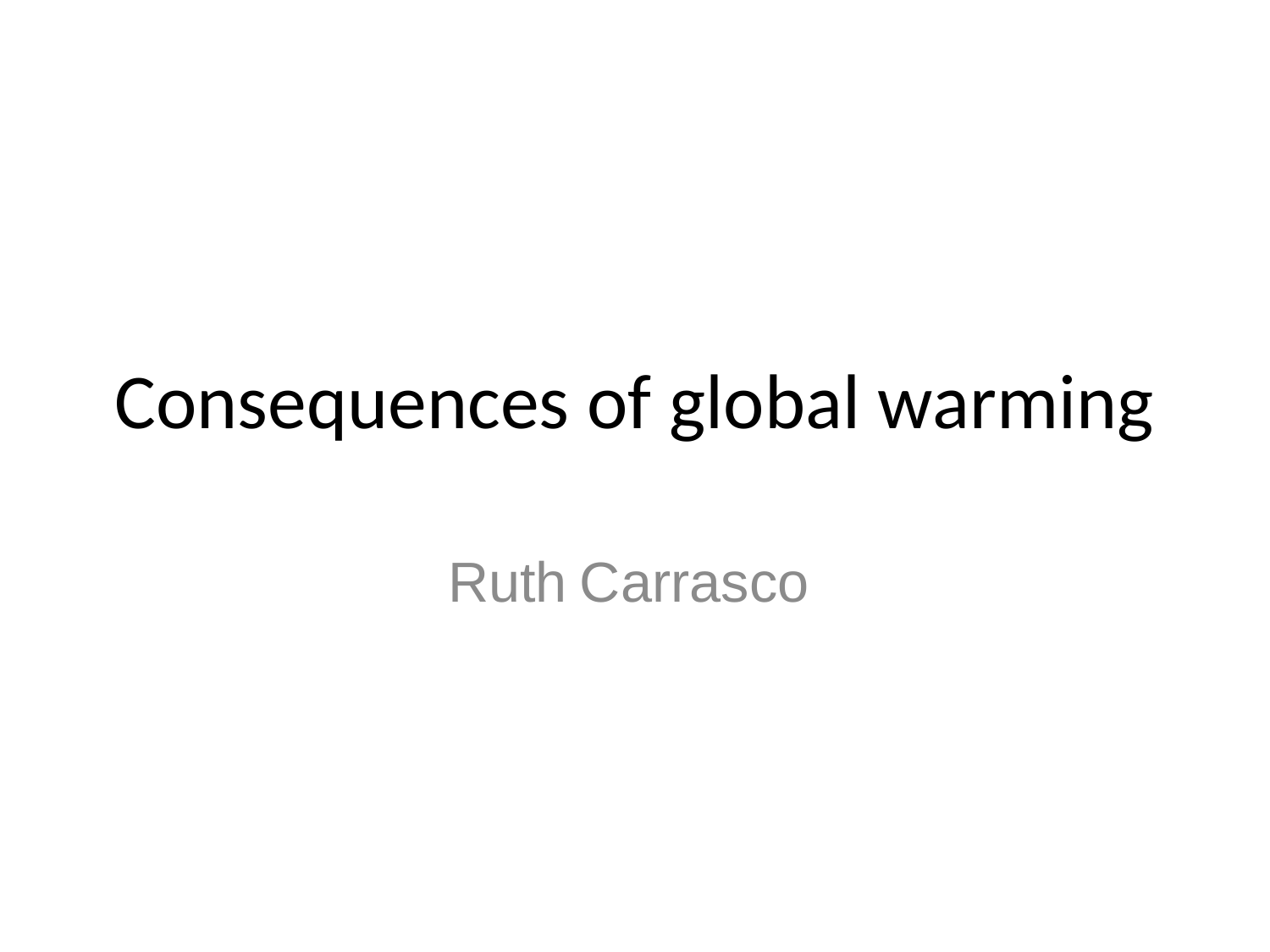

# Consequences of global warming
Ruth Carrasco